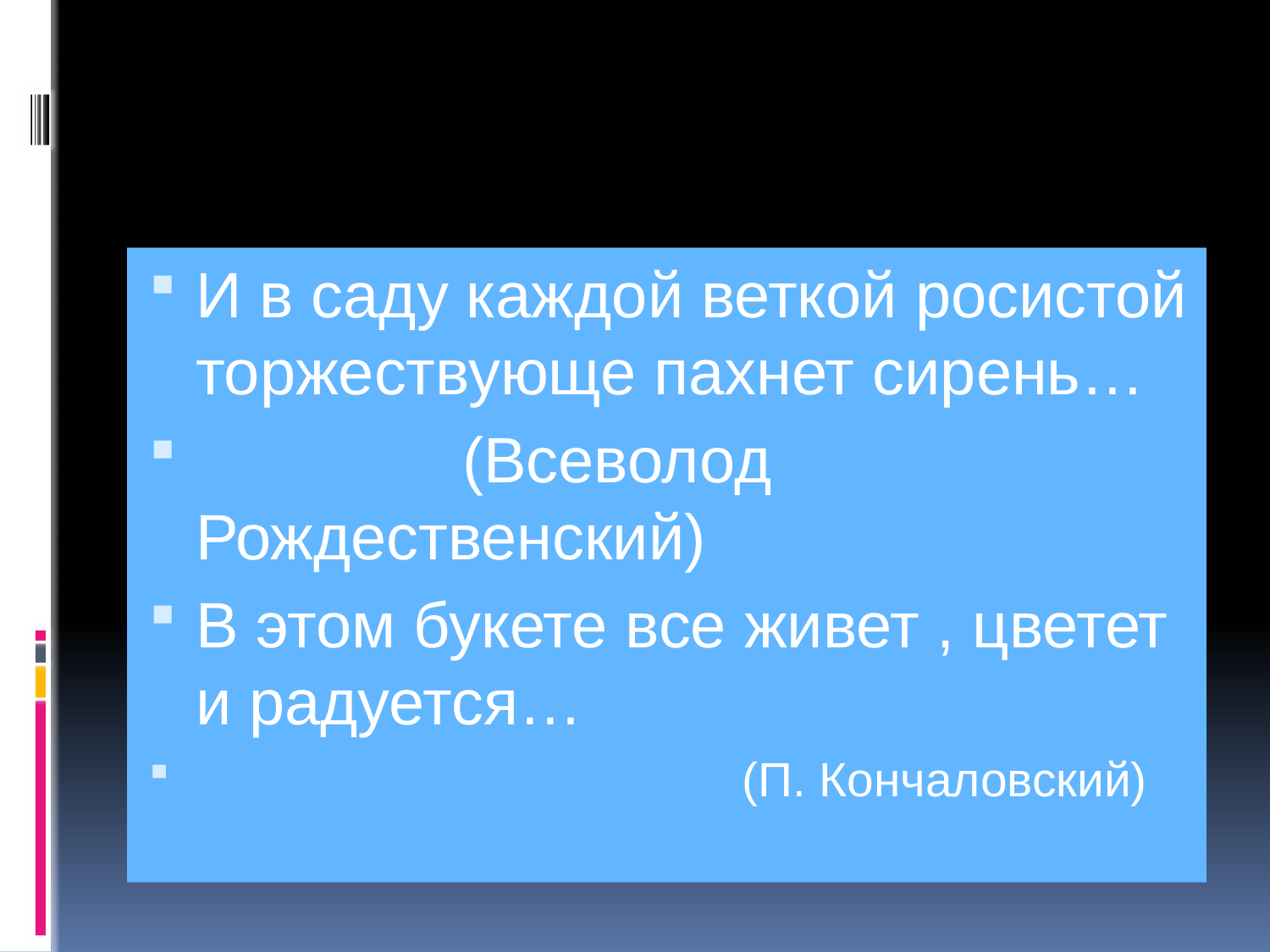

#
И в саду каждой веткой росистой торжествующе пахнет сирень…
               (Всеволод Рождественский)
В этом букете все живет , цветет и радуется…
                                         (П. Кончаловский)